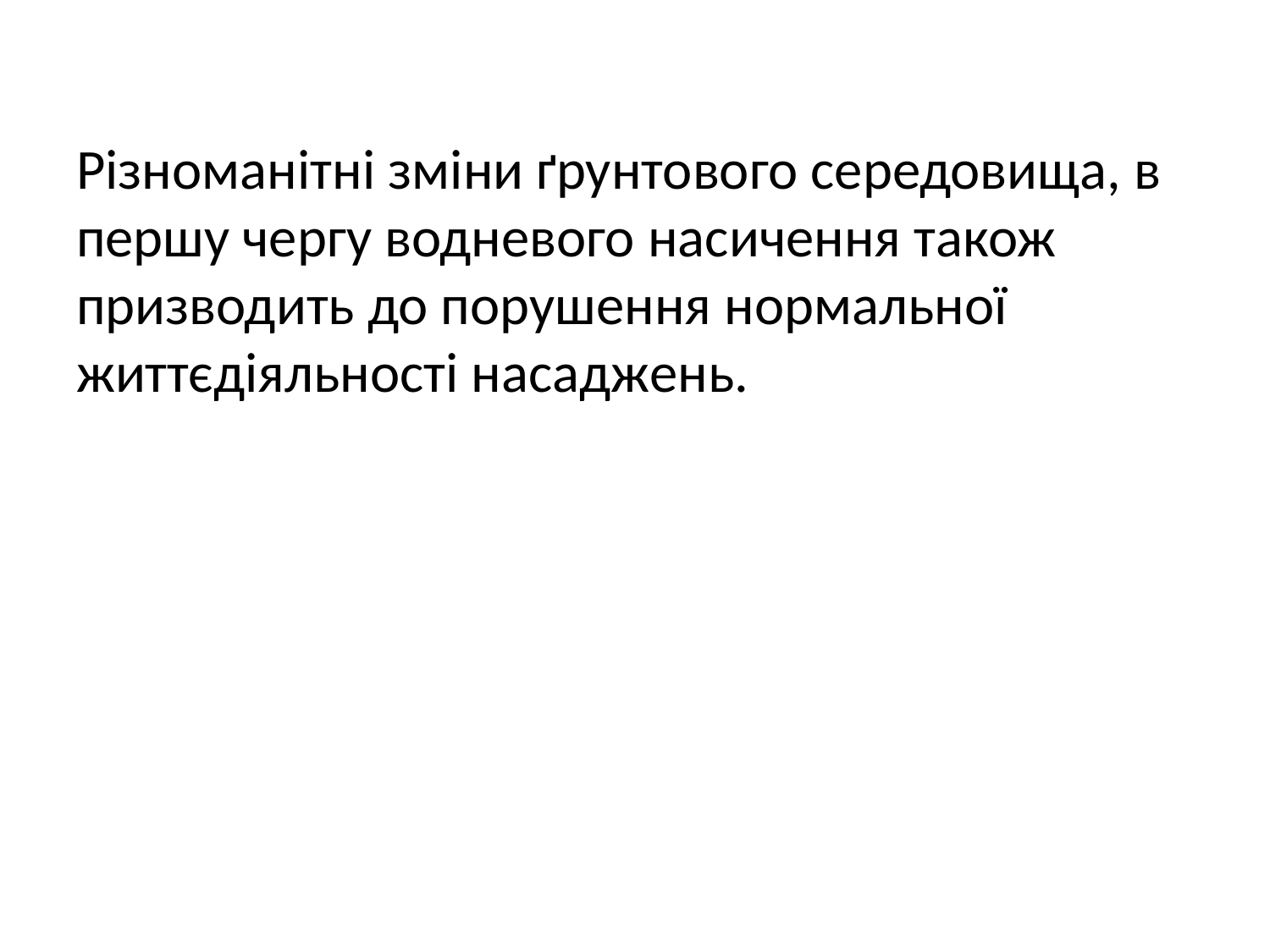

Різноманітні зміни ґрунтового середовища, в першу чергу водневого насичення також призводить до порушення нормальної життєдіяльності насаджень.